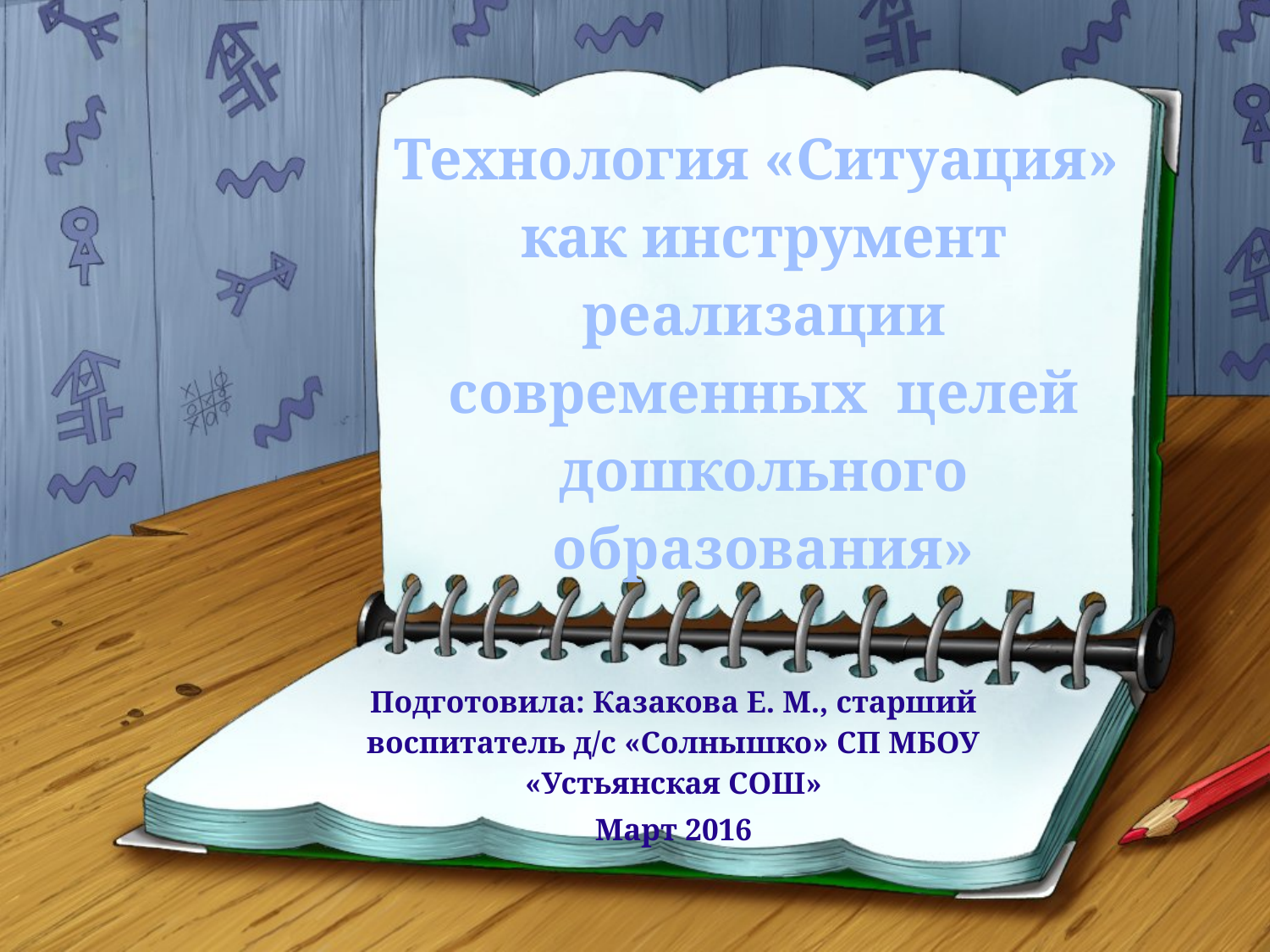

# Технология «Ситуация» как инструмент реализации современных  целей дошкольного образования»
Подготовила: Казакова Е. М., старший воспитатель д/с «Солнышко» СП МБОУ «Устьянская СОШ»
Март 2016